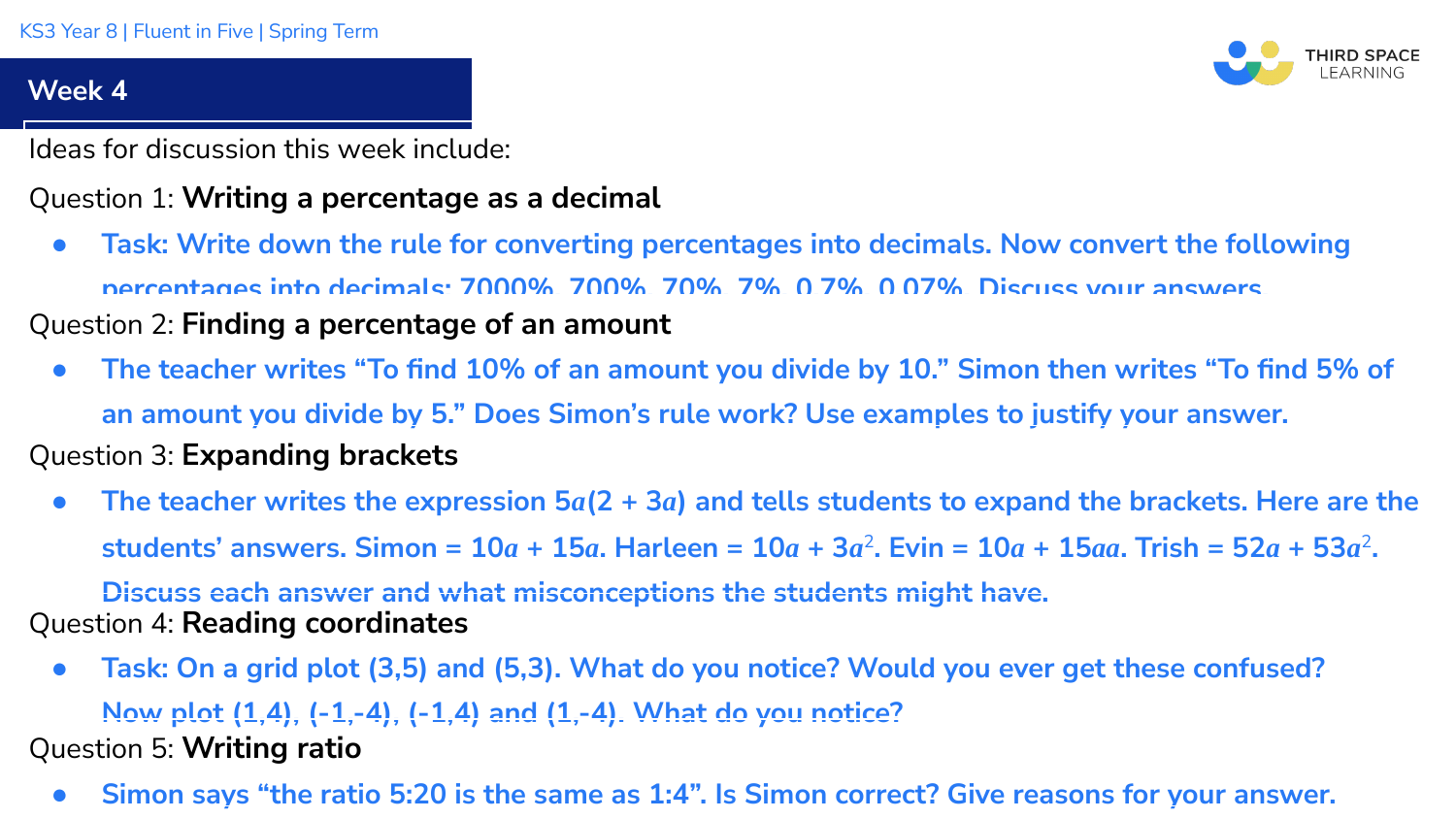

Week 4
| Ideas for discussion this week include: |
| --- |
| Question 1: Writing a percentage as a decimal Task: Write down the rule for converting percentages into decimals. Now convert the following percentages into decimals: 7000%, 700%, 70%, 7%, 0.7%, 0.07%. Discuss your answers. |
| Question 2: Finding a percentage of an amount The teacher writes “To find 10% of an amount you divide by 10.” Simon then writes “To find 5% of an amount you divide by 5.” Does Simon’s rule work? Use examples to justify your answer. |
| Question 3: Expanding brackets The teacher writes the expression 5a(2 + 3a) and tells students to expand the brackets. Here are the students’ answers. Simon = 10a + 15a. Harleen = 10a + 3a2. Evin = 10a + 15aa. Trish = 52a + 53a2. Discuss each answer and what misconceptions the students might have. |
| Question 4: Reading coordinates Task: On a grid plot (3,5) and (5,3). What do you notice? Would you ever get these confused? Now plot (1,4), (-1,-4), (-1,4) and (1,-4). What do you notice? |
| Question 5: Writing ratio Simon says “the ratio 5:20 is the same as 1:4”. Is Simon correct? Give reasons for your answer. |